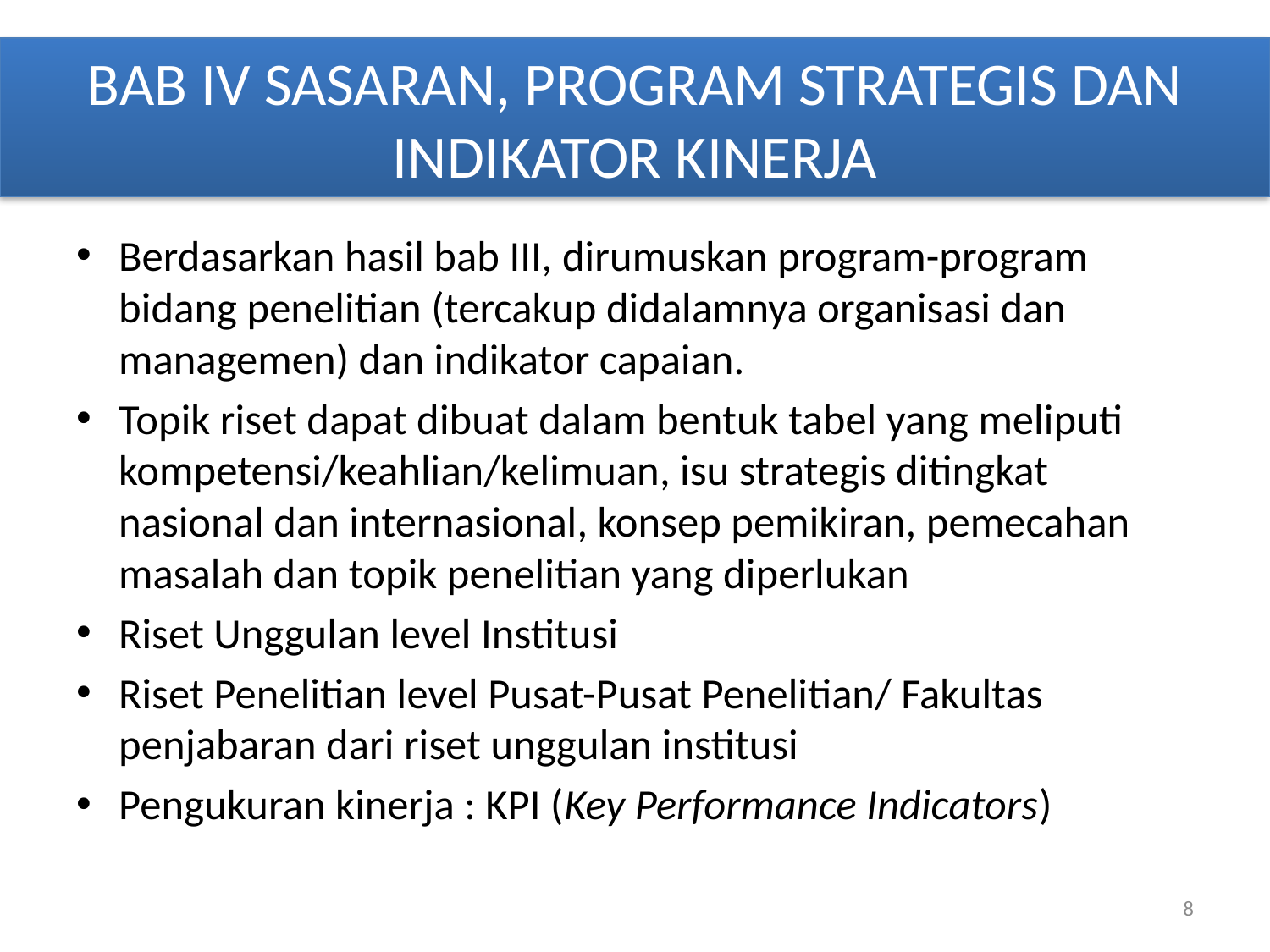

# BAB IV SASARAN, PROGRAM STRATEGIS DAN INDIKATOR KINERJA
Berdasarkan hasil bab III, dirumuskan program-program bidang penelitian (tercakup didalamnya organisasi dan managemen) dan indikator capaian.
Topik riset dapat dibuat dalam bentuk tabel yang meliputi kompetensi/keahlian/kelimuan, isu strategis ditingkat nasional dan internasional, konsep pemikiran, pemecahan masalah dan topik penelitian yang diperlukan
Riset Unggulan level Institusi
Riset Penelitian level Pusat-Pusat Penelitian/ Fakultas penjabaran dari riset unggulan institusi
Pengukuran kinerja : KPI (Key Performance Indicators)

8